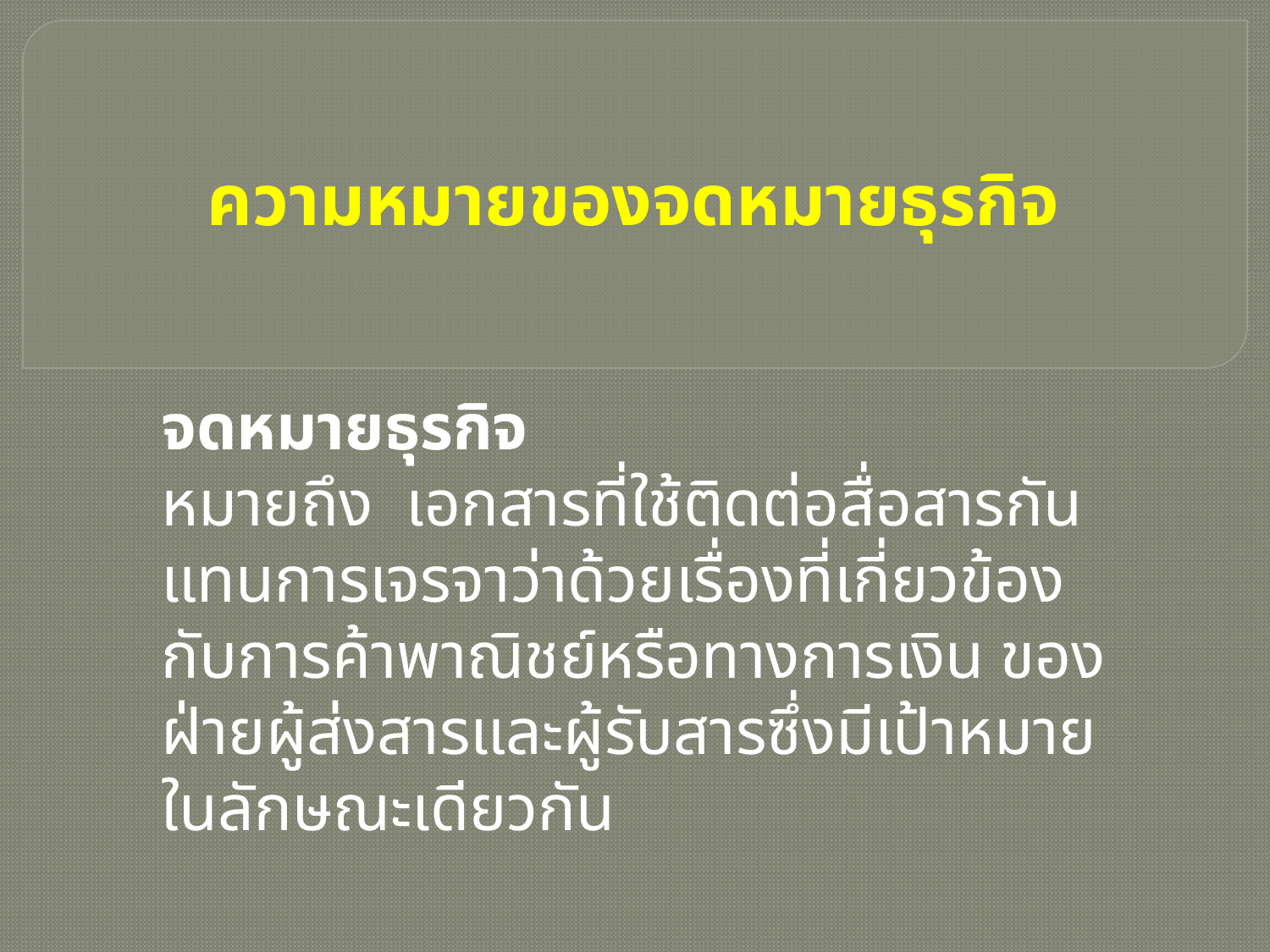

ความหมายของจดหมายธุรกิจ
จดหมายธุรกิจ
หมายถึง  เอกสารที่ใช้ติดต่อสื่อสารกันแทนการเจรจาว่าด้วยเรื่องที่เกี่ยวข้องกับการค้าพาณิชย์หรือทางการเงิน ของฝ่ายผู้ส่งสารและผู้รับสารซึ่งมีเป้าหมายในลักษณะเดียวกัน